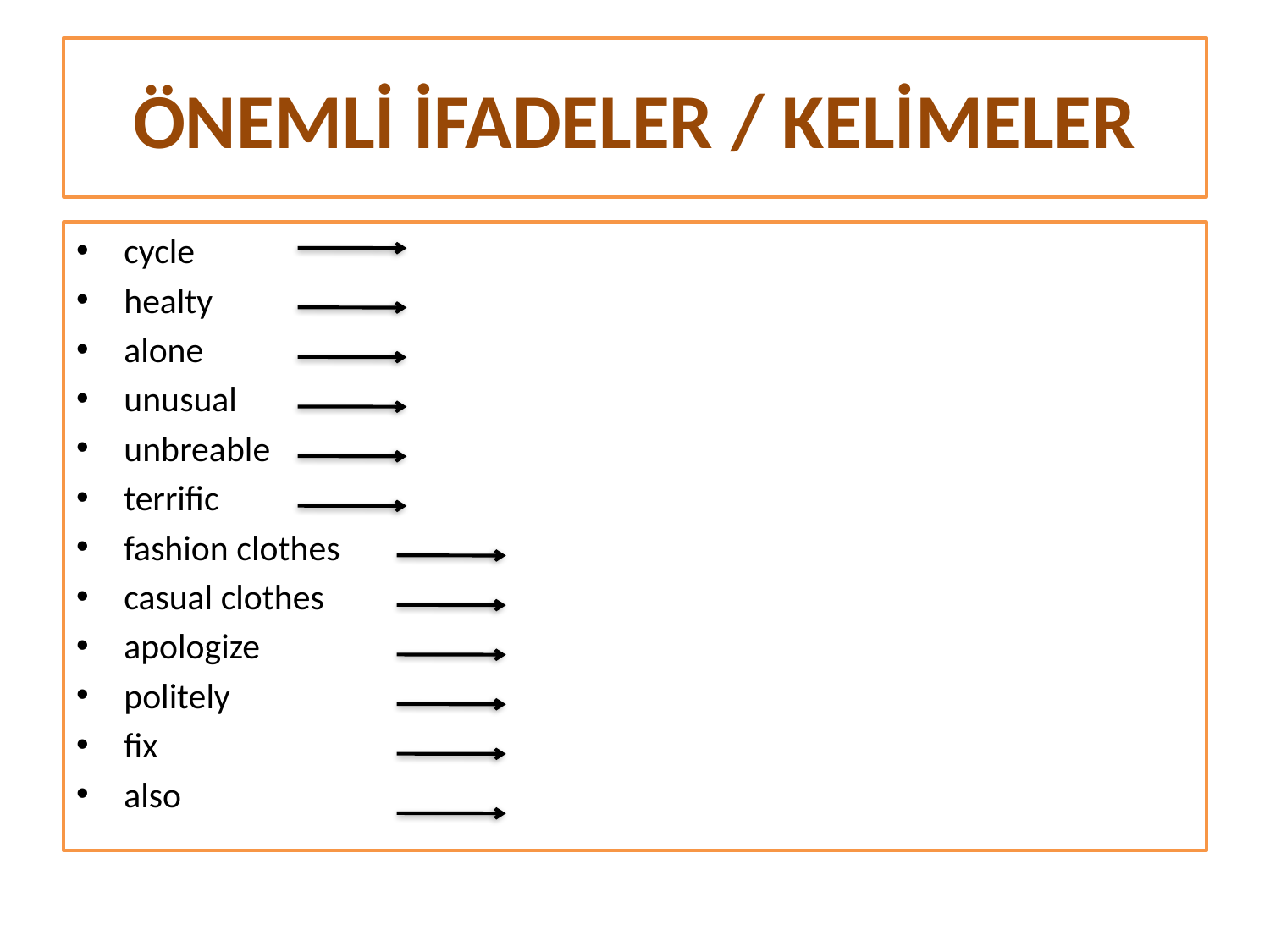

# ÖNEMLİ İFADELER / KELİMELER
cycle
healty
alone
unusual
unbreable
terrific
fashion clothes
casual clothes
apologize
politely
fix
also